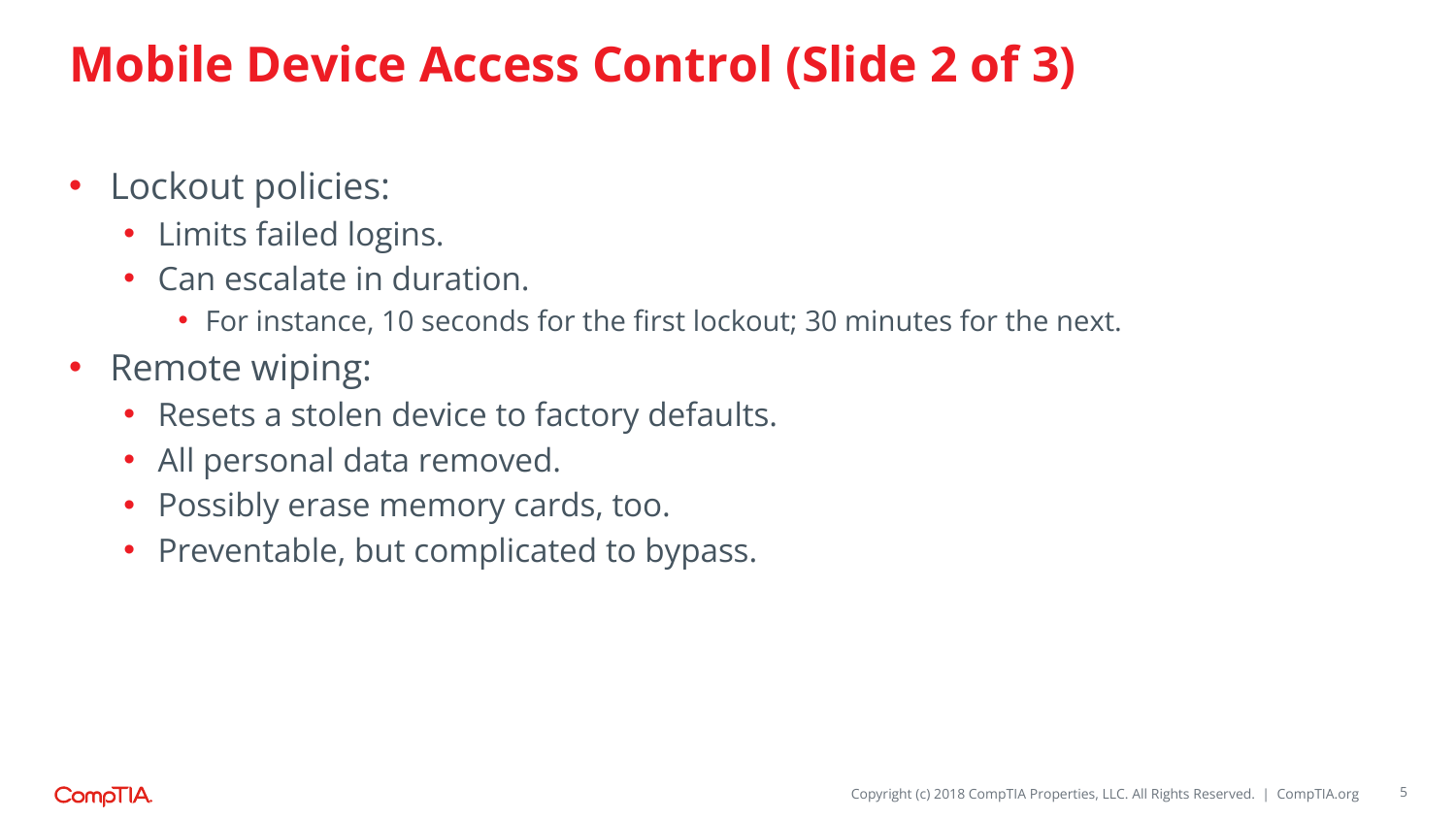

# Mobile Device Access Control (Slide 2 of 3)
Lockout policies:
Limits failed logins.
Can escalate in duration.
For instance, 10 seconds for the first lockout; 30 minutes for the next.
Remote wiping:
Resets a stolen device to factory defaults.
All personal data removed.
Possibly erase memory cards, too.
Preventable, but complicated to bypass.

5